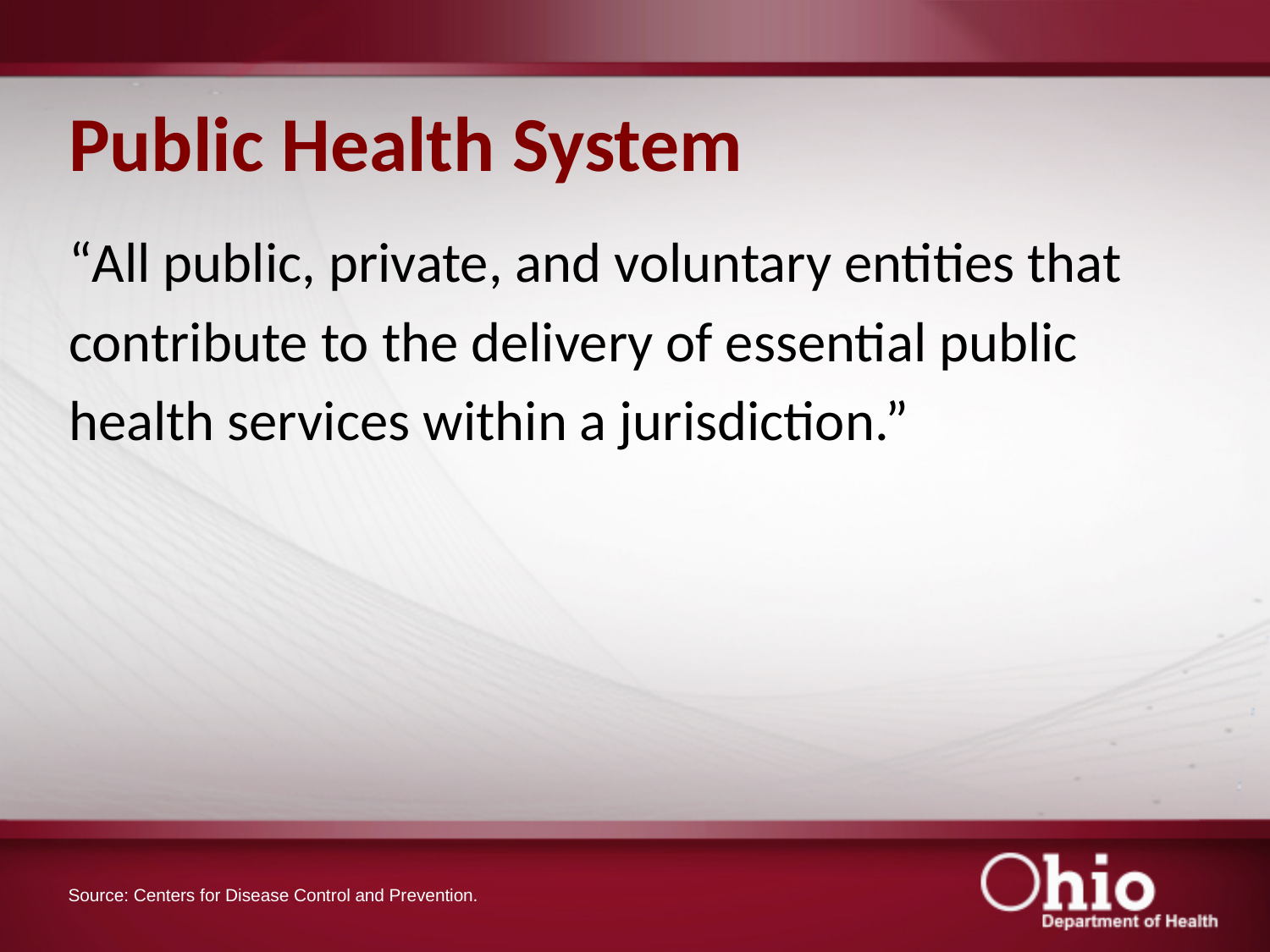

# Public Health System
“All public, private, and voluntary entities that
contribute to the delivery of essential public
health services within a jurisdiction.”

Source: Centers for Disease Control and Prevention.